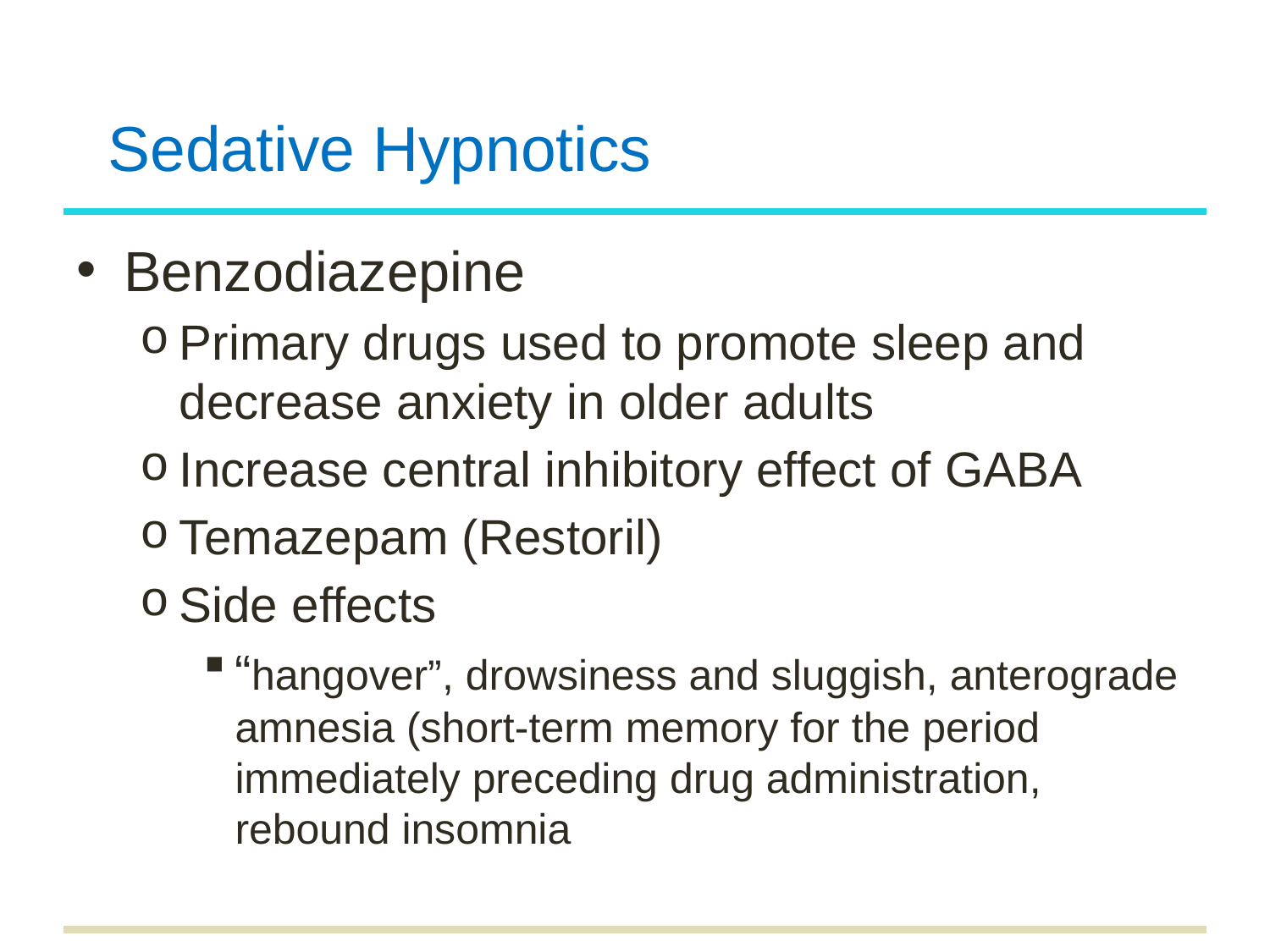

# Sedative Hypnotics
Benzodiazepine
Primary drugs used to promote sleep and decrease anxiety in older adults
Increase central inhibitory effect of GABA
Temazepam (Restoril)
Side effects
“hangover”, drowsiness and sluggish, anterograde amnesia (short-term memory for the period immediately preceding drug administration, rebound insomnia